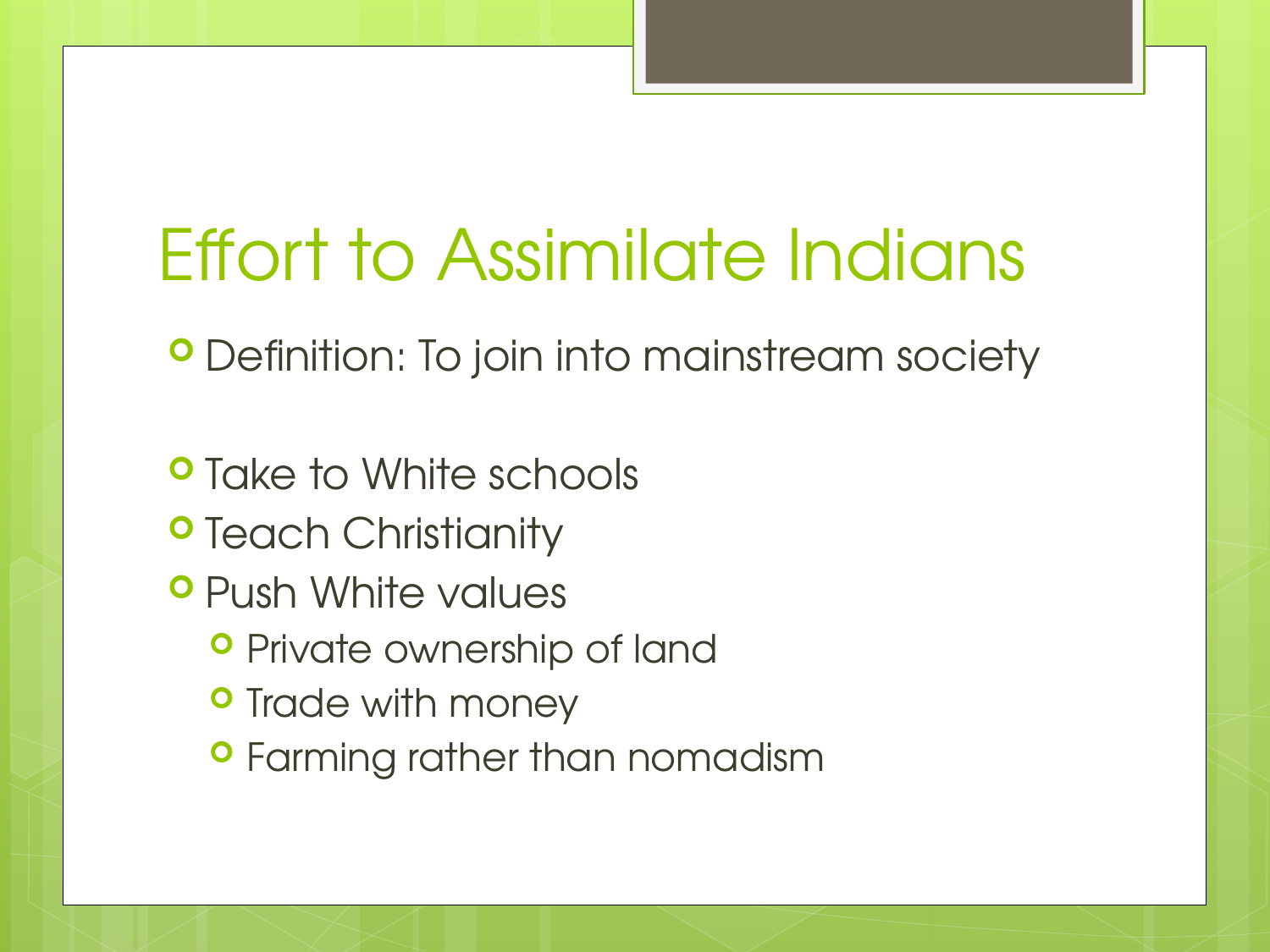

# Effort to Assimilate Indians
Definition: To join into mainstream society

Take to White schools
Teach Christianity
Push White values
Private ownership of land
Trade with money
Farming rather than nomadism